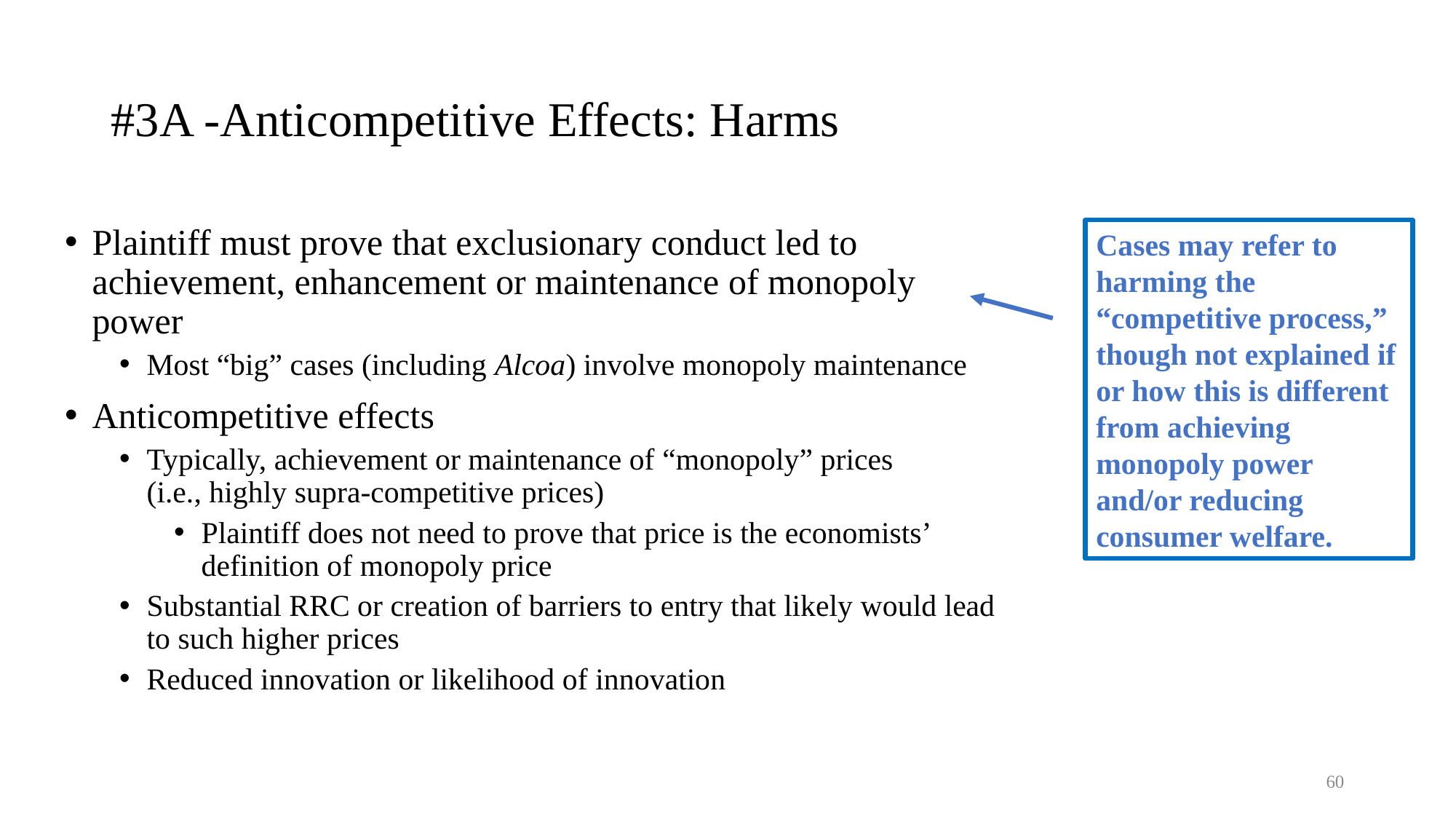

# #3A -Anticompetitive Effects: Harms
Plaintiff must prove that exclusionary conduct led to achievement, enhancement or maintenance of monopoly power
Most “big” cases (including Alcoa) involve monopoly maintenance
Anticompetitive effects
Typically, achievement or maintenance of “monopoly” prices
(i.e., highly supra-competitive prices)
Plaintiff does not need to prove that price is the economists’ definition of monopoly price
Substantial RRC or creation of barriers to entry that likely would lead to such higher prices
Reduced innovation or likelihood of innovation
Cases may refer to harming the
“competitive process,” though not explained if or how this is different from achieving monopoly power and/or reducing consumer welfare.
60